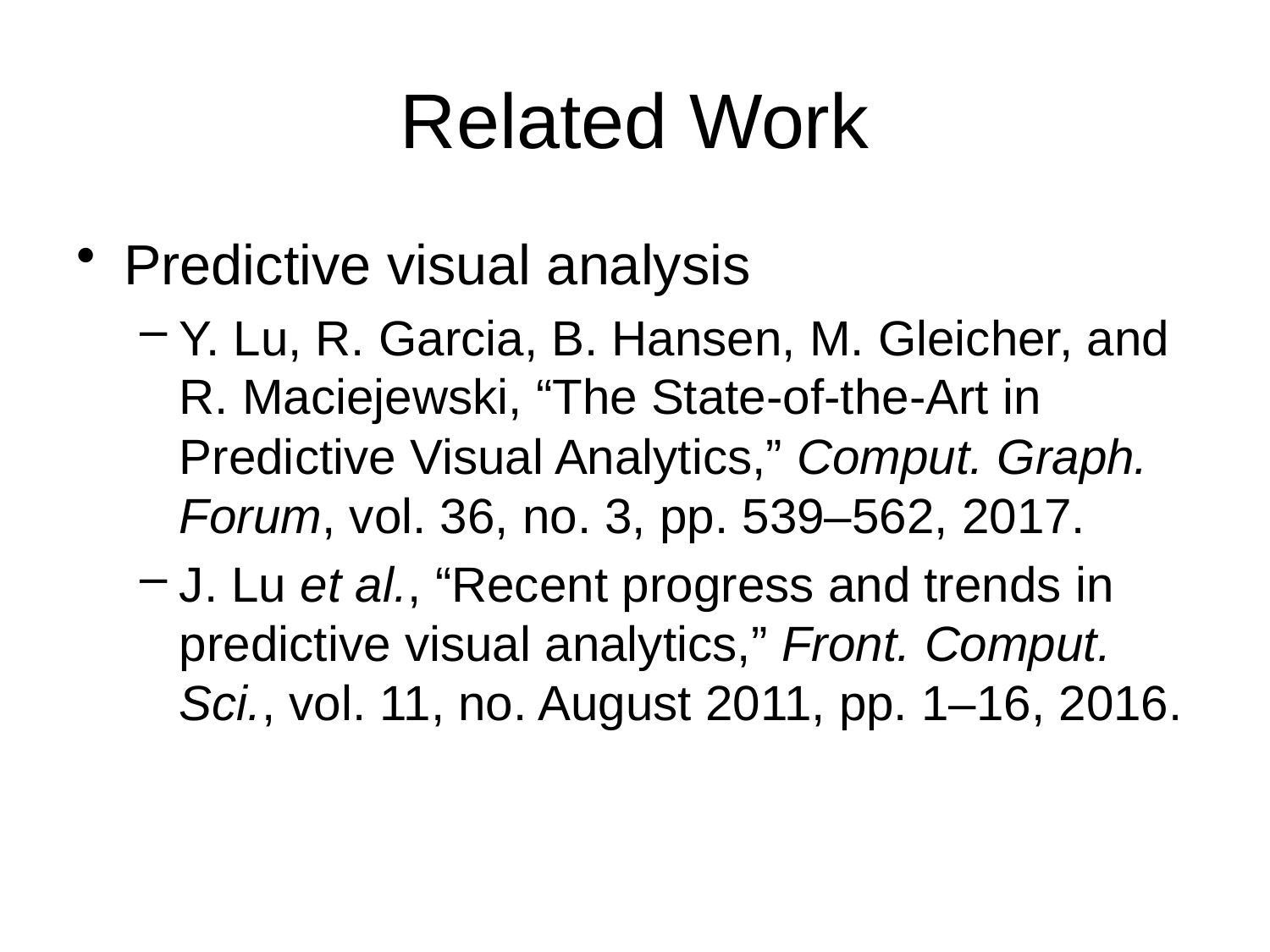

# Related Work
Predictive visual analysis
Y. Lu, R. Garcia, B. Hansen, M. Gleicher, and R. Maciejewski, “The State-of-the-Art in Predictive Visual Analytics,” Comput. Graph. Forum, vol. 36, no. 3, pp. 539–562, 2017.
J. Lu et al., “Recent progress and trends in predictive visual analytics,” Front. Comput. Sci., vol. 11, no. August 2011, pp. 1–16, 2016.